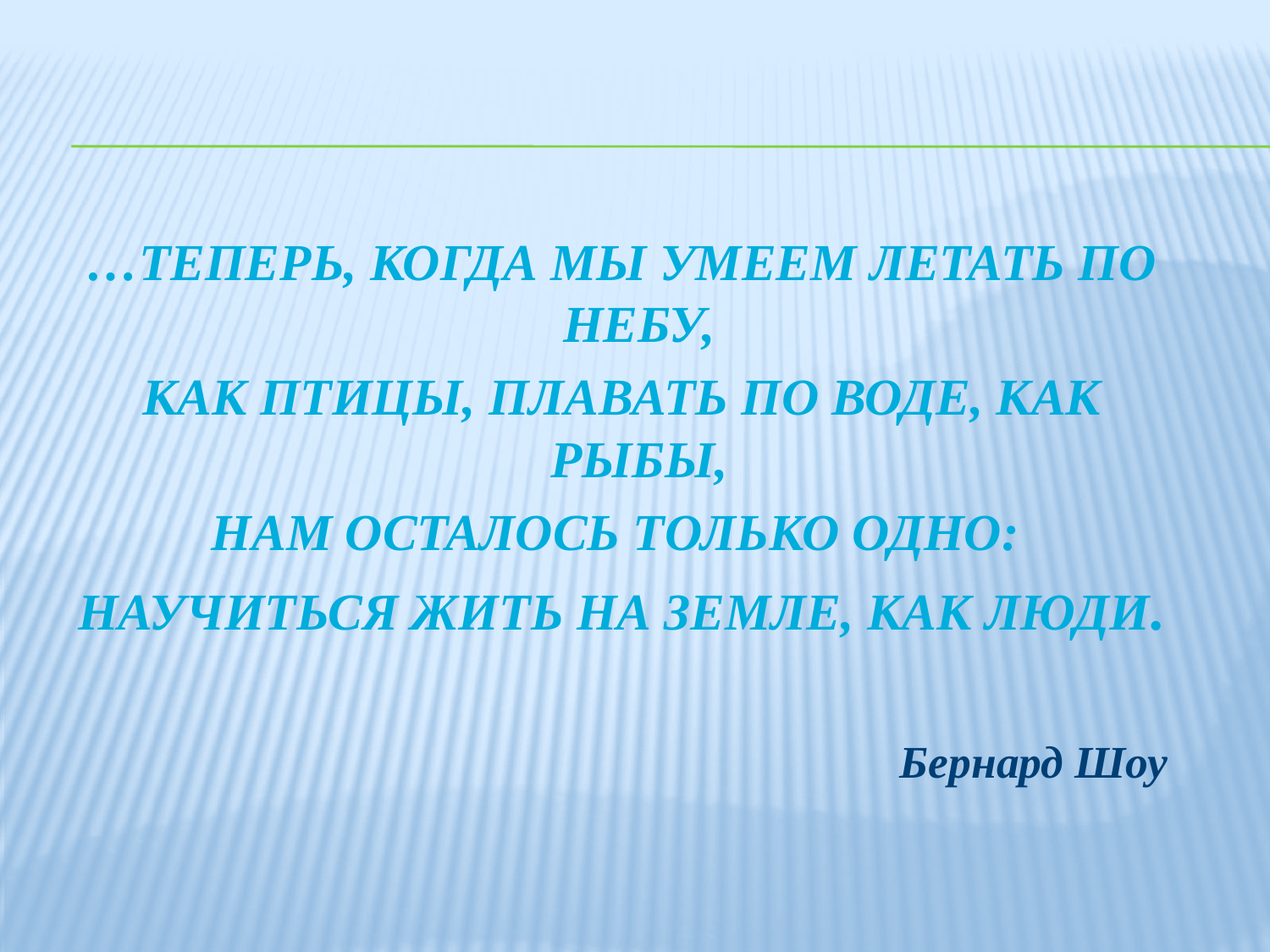

…Теперь, когда мы умеем летать по небу,
как птицы, плавать по воде, как рыбы,
нам осталось только одно:
научиться жить на земле, как люди.

Бернард Шоу